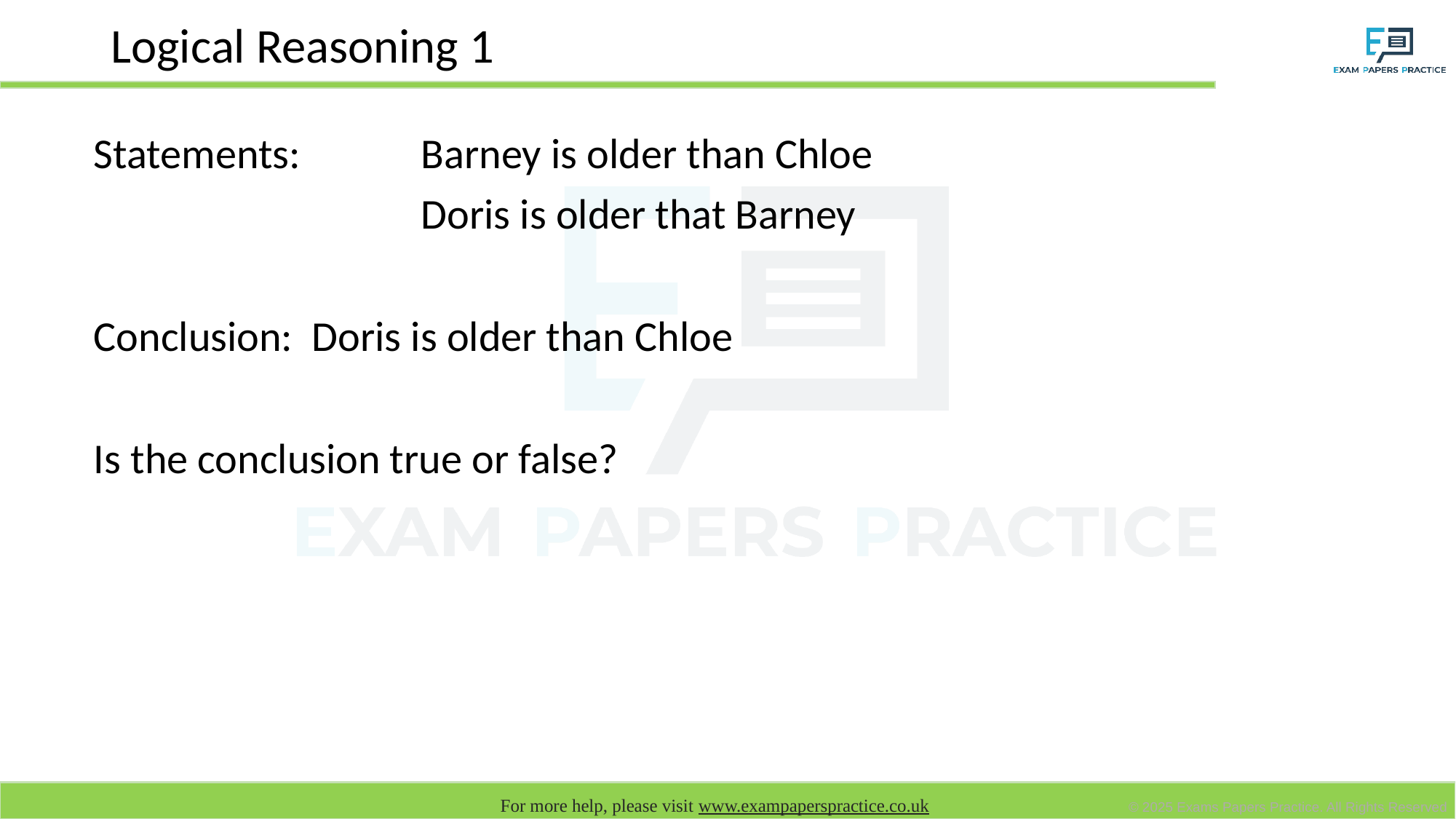

# Logical Reasoning 1
Statements: 		Barney is older than Chloe
			Doris is older that Barney

Conclusion:	Doris is older than Chloe

Is the conclusion true or false?